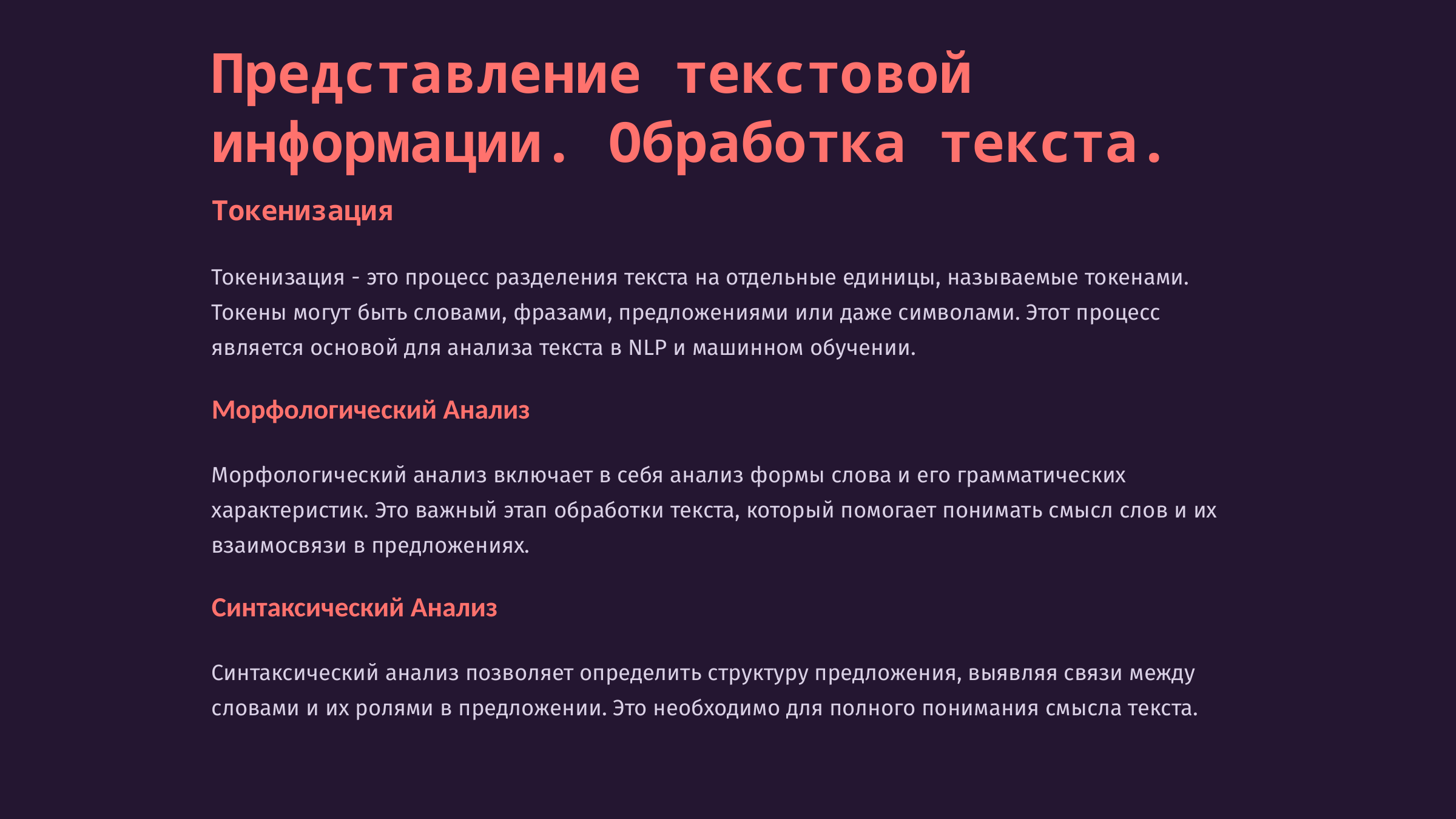

Представление текстовой информации. Обработка текста.
Токенизация
Токенизация - это процесс разделения текста на отдельные единицы, называемые токенами. Токены могут быть словами, фразами, предложениями или даже символами. Этот процесс является основой для анализа текста в NLP и машинном обучении.
Морфологический Анализ
Морфологический анализ включает в себя анализ формы слова и его грамматических характеристик. Это важный этап обработки текста, который помогает понимать смысл слов и их взаимосвязи в предложениях.
Синтаксический Анализ
Синтаксический анализ позволяет определить структуру предложения, выявляя связи между словами и их ролями в предложении. Это необходимо для полного понимания смысла текста.